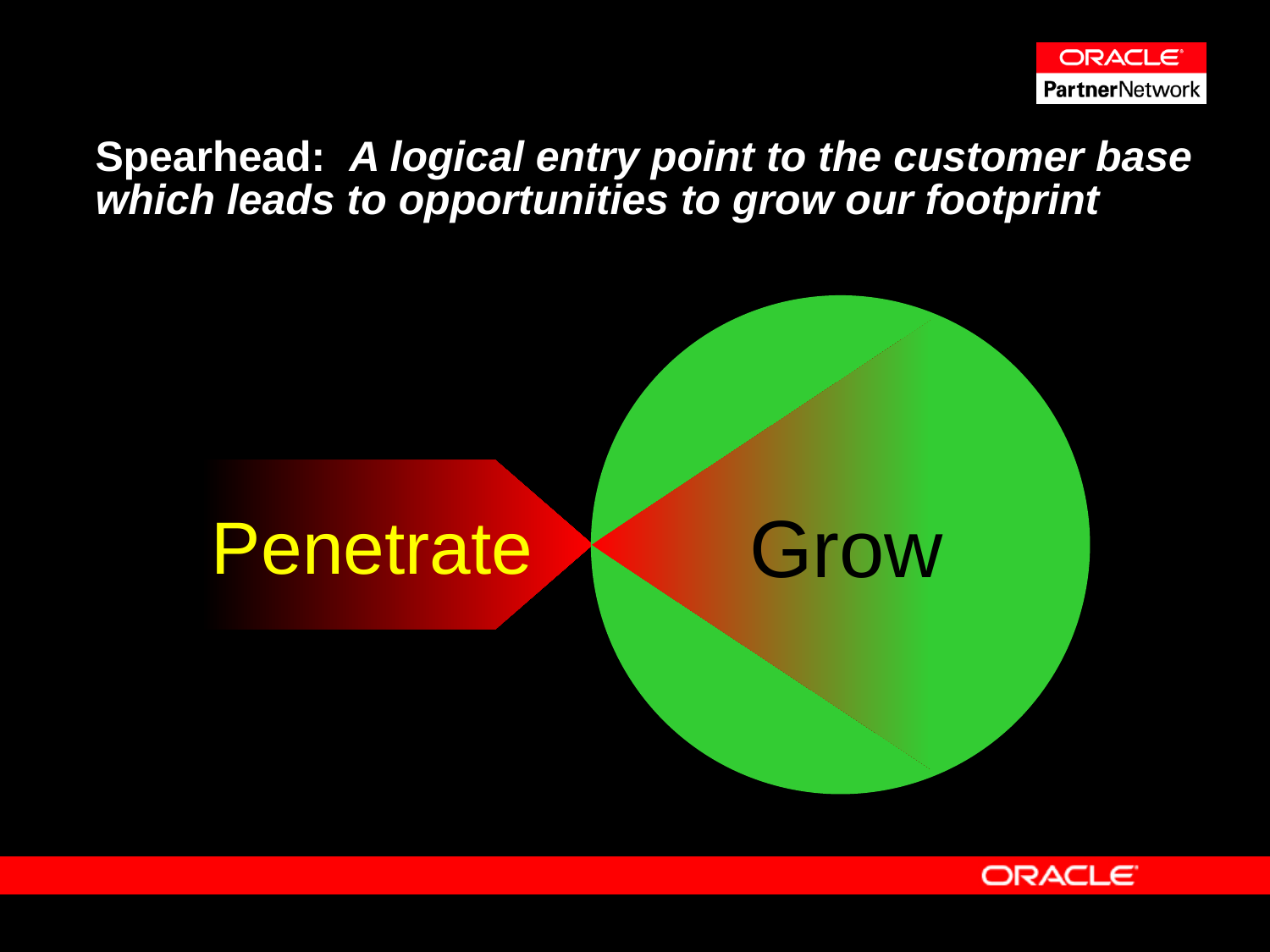

# Spearhead:  A logical entry point to the customer base which leads to opportunities to grow our footprint

Grow
Penetrate